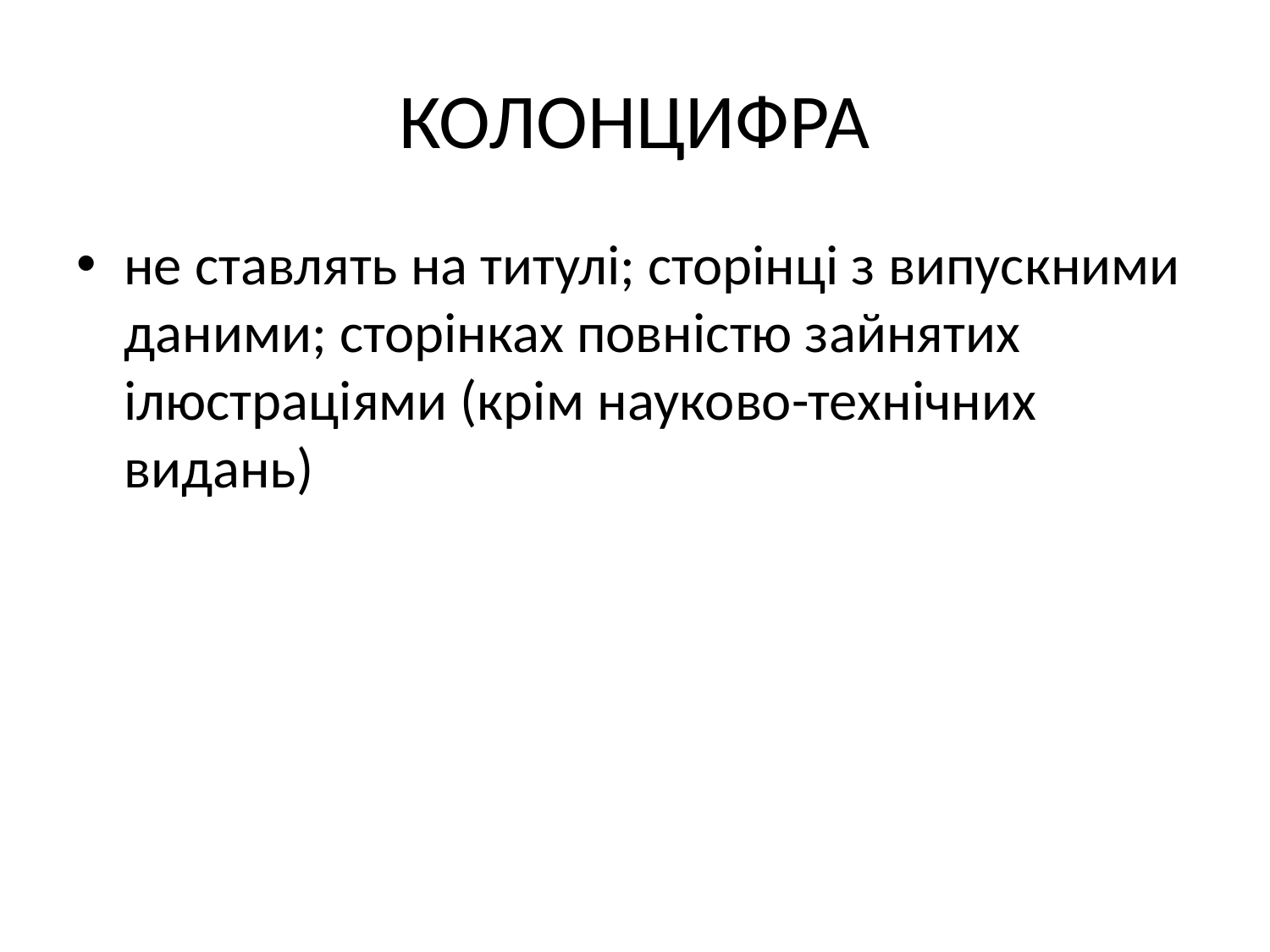

# КОЛОНЦИФРА
не ставлять на титулі; сторінці з випускними даними; сторінках повністю зайнятих ілюстраціями (крім науково-технічних видань)